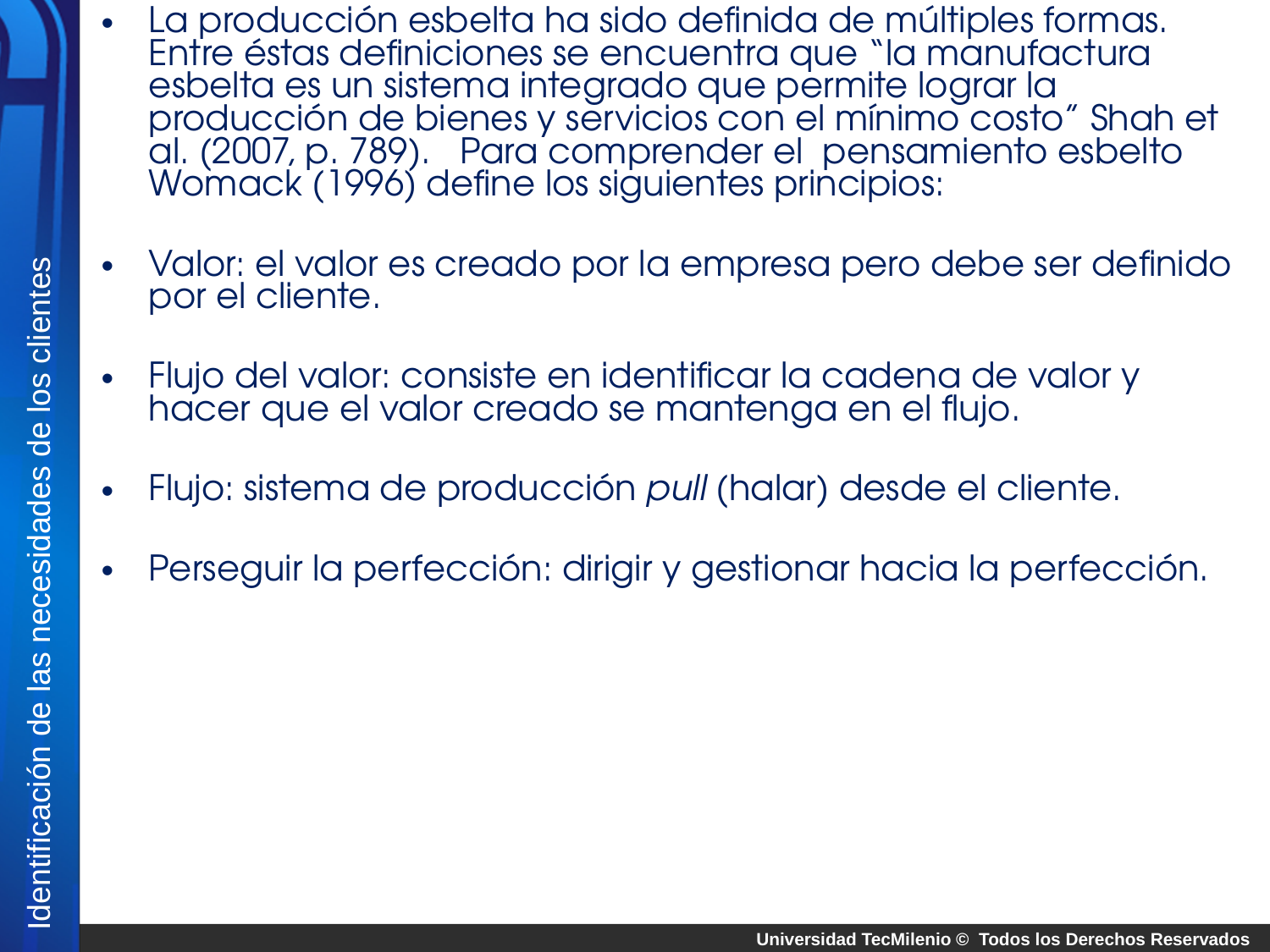

La producción esbelta ha sido definida de múltiples formas. Entre éstas definiciones se encuentra que “la manufactura esbelta es un sistema integrado que permite lograr la producción de bienes y servicios con el mínimo costo” Shah et al. (2007, p. 789).   Para comprender el  pensamiento esbelto Womack (1996) define los siguientes principios:

Valor: el valor es creado por la empresa pero debe ser definido por el cliente.

Flujo del valor: consiste en identificar la cadena de valor y hacer que el valor creado se mantenga en el flujo.

Flujo: sistema de producción pull (halar) desde el cliente.

Perseguir la perfección: dirigir y gestionar hacia la perfección.

Identificación de las necesidades de los clientes